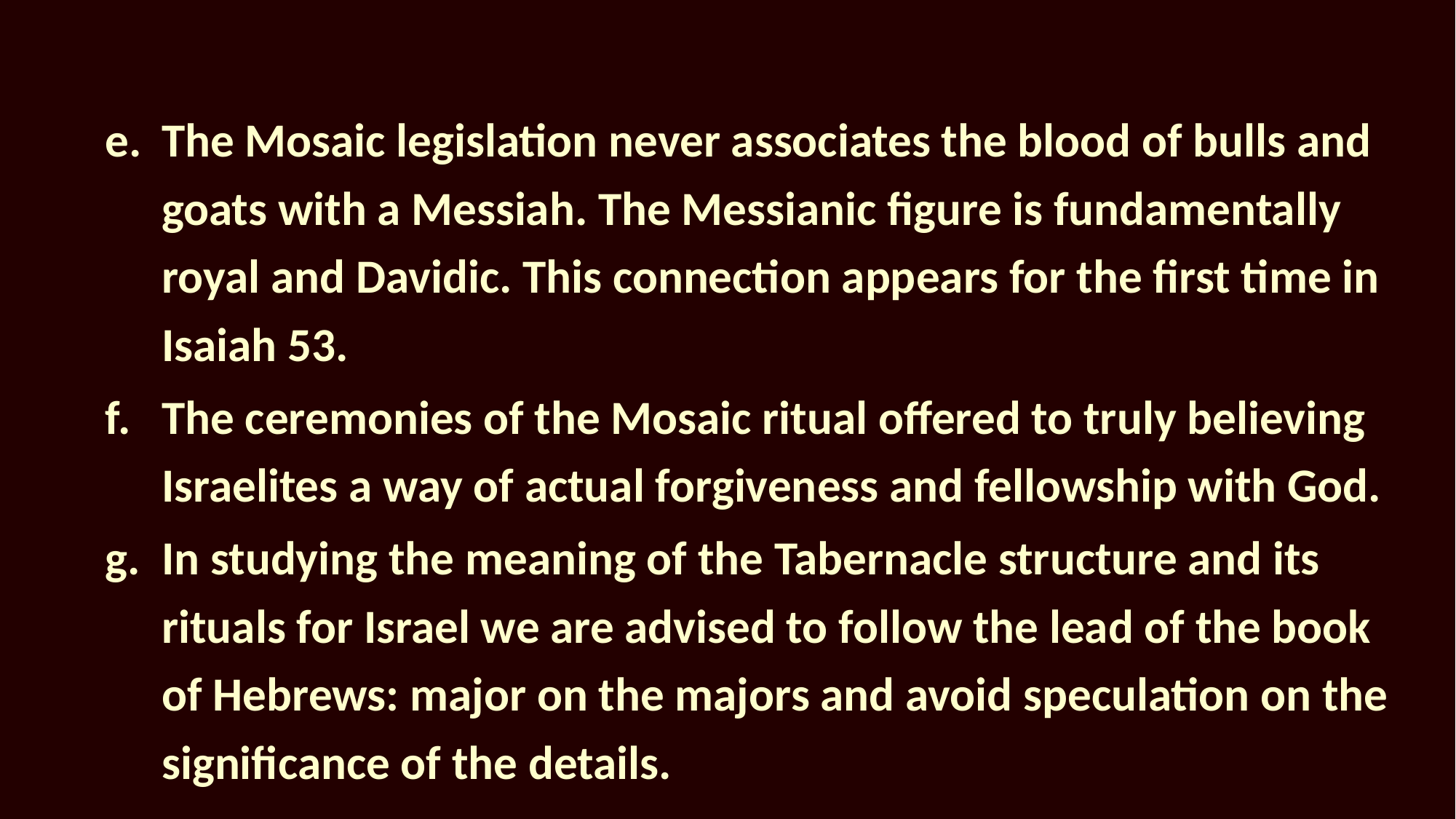

The Mosaic legislation never associates the blood of bulls and goats with a Messiah. The Messianic figure is fundamentally royal and Davidic. This connection appears for the first time in Isaiah 53.
The ceremonies of the Mosaic ritual offered to truly believing Israelites a way of actual forgiveness and fellowship with God.
In studying the meaning of the Tabernacle structure and its rituals for Israel we are advised to follow the lead of the book of Hebrews: major on the majors and avoid speculation on the significance of the details.